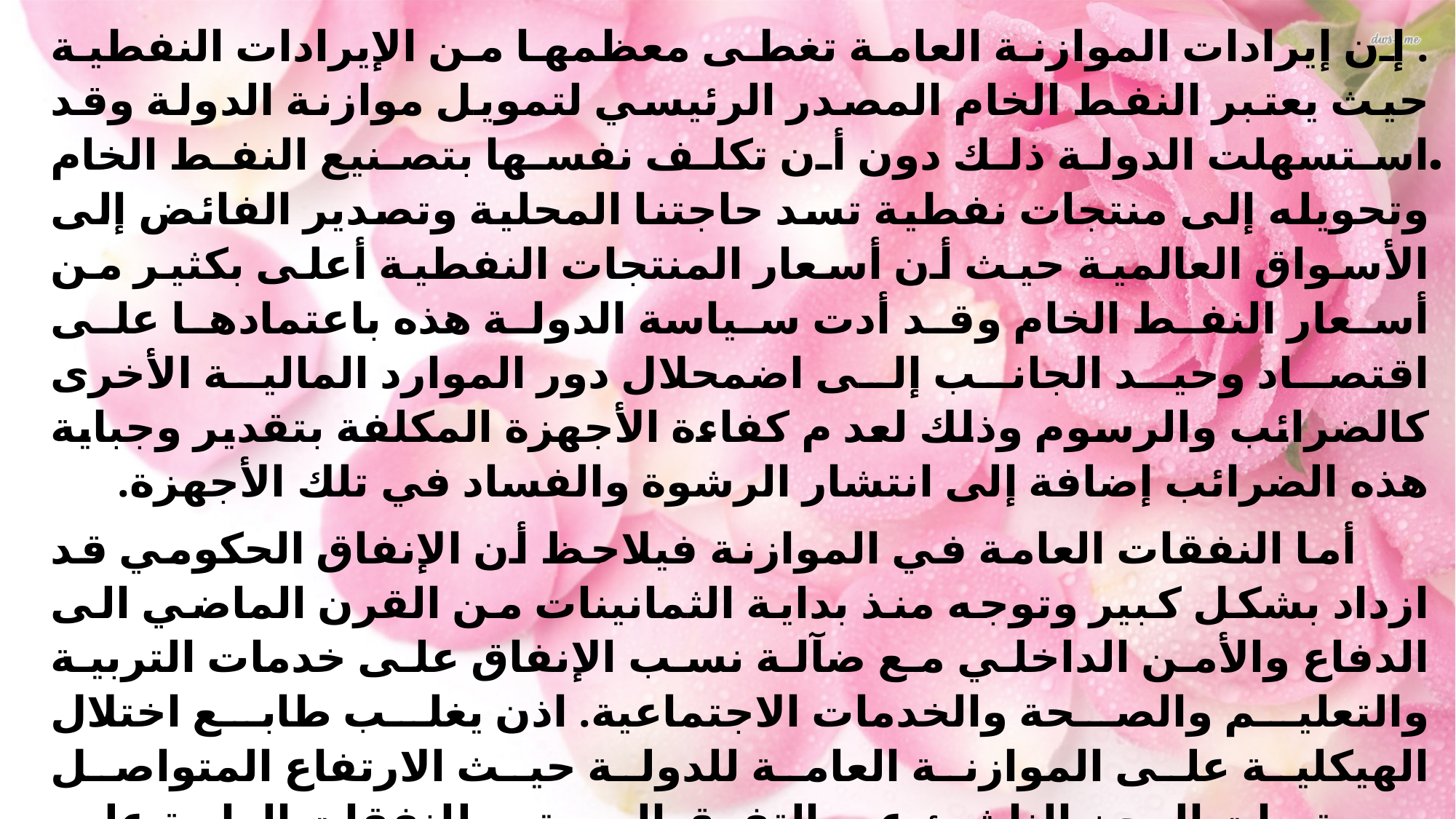

. إن إيرادات الموازنة العامة تغطى معظمها من الإيرادات النفطية حيث يعتبر النفط الخام المصدر الرئيسي لتمويل موازنة الدولة وقد استسهلت الدولة ذلك دون أن تكلف نفسها بتصنيع النفط الخام وتحويله إلى منتجات نفطية تسد حاجتنا المحلية وتصدير الفائض إلى الأسواق العالمية حيث أن أسعار المنتجات النفطية أعلى بكثير من أسعار النفط الخام وقد أدت سياسة الدولة هذه باعتمادها على اقتصاد وحيد الجانب إلى اضمحلال دور الموارد المالية الأخرى كالضرائب والرسوم وذلك لعد م كفاءة الأجهزة المكلفة بتقدير وجباية هذه الضرائب إضافة إلى انتشار الرشوة والفساد في تلك الأجهزة.
 أما النفقات العامة في الموازنة فيلاحظ أن الإنفاق الحكومي قد ازداد بشكل كبير وتوجه منذ بداية الثمانينات من القرن الماضي الى الدفاع والأمن الداخلي مع ضآلة نسب الإنفاق على خدمات التربية والتعليم والصحة والخدمات الاجتماعية. اذن يغلب طابع اختلال الهيكلية على الموازنة العامة للدولة حيث الارتفاع المتواصل بمستويات العجز الناشئ عن التفوق المستمر للنفقات العامة على الايرادات العامة لعدم قدرة الدولة على ترشيد الانفاق العام لاعتبارات اجتماعية ولعجزها عن تنويع مصادر الايرادات من خلال زيادة القاعدة الضريبية والحد من حالات التهرب الضريبي . ويلاحظ بان العجز في الموازنة العامة قد اتخذ طابع الاستمرارية.
.